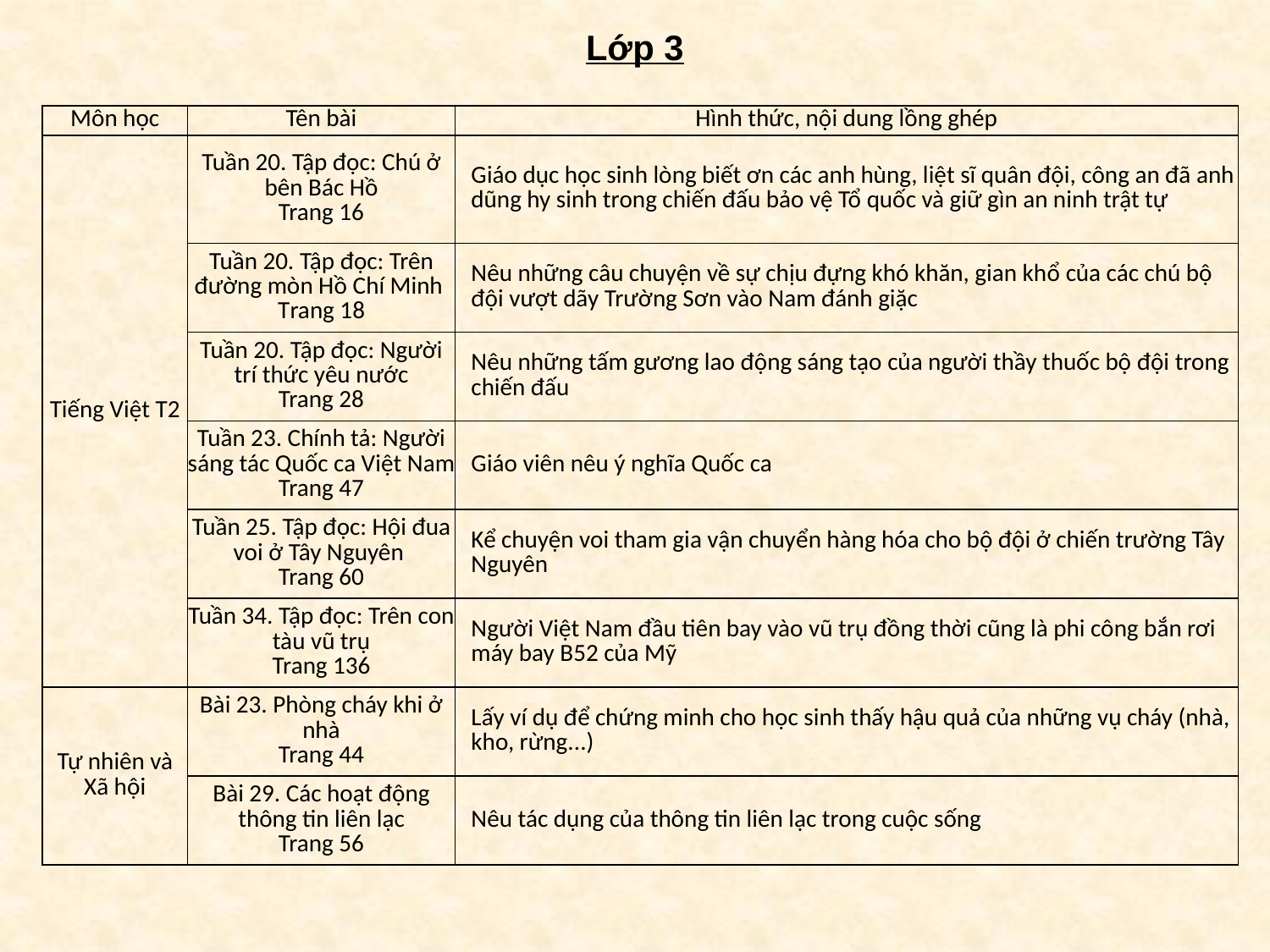

Lớp 3
| Môn học | Tên bài | Hình thức, nội dung lồng ghép |
| --- | --- | --- |
| Tiếng Việt T2 | Tuần 20. Tập đọc: Chú ở bên Bác Hồ Trang 16 | Giáo dục học sinh lòng biết ơn các anh hùng, liệt sĩ quân đội, công an đã anh dũng hy sinh trong chiến đấu bảo vệ Tổ quốc và giữ gìn an ninh trật tự |
|  | Tuần 20. Tập đọc: Trên đường mòn Hồ Chí Minh Trang 18 | Nêu những câu chuyện về sự chịu đựng khó khăn, gian khổ của các chú bộ đội vượt dãy Trường Sơn vào Nam đánh giặc |
|  | Tuần 20. Tập đọc: Người trí thức yêu nước Trang 28 | Nêu những tấm gương lao động sáng tạo của người thầy thuốc bộ đội trong chiến đấu |
|  | Tuần 23. Chính tả: Người sáng tác Quốc ca Việt Nam Trang 47 | Giáo viên nêu ý nghĩa Quốc ca |
|  | Tuần 25. Tập đọc: Hội đua voi ở Tây Nguyên Trang 60 | Kể chuyện voi tham gia vận chuyển hàng hóa cho bộ đội ở chiến trường Tây Nguyên |
|  | Tuần 34. Tập đọc: Trên con tàu vũ trụ Trang 136 | Người Việt Nam đầu tiên bay vào vũ trụ đồng thời cũng là phi công bắn rơi máy bay B52 của Mỹ |
| Tự nhiên và Xã hội | Bài 23. Phòng cháy khi ở nhà Trang 44 | Lấy ví dụ để chứng minh cho học sinh thấy hậu quả của những vụ cháy (nhà, kho, rừng...) |
|  | Bài 29. Các hoạt động thông tin liên lạc Trang 56 | Nêu tác dụng của thông tin liên lạc trong cuộc sống |